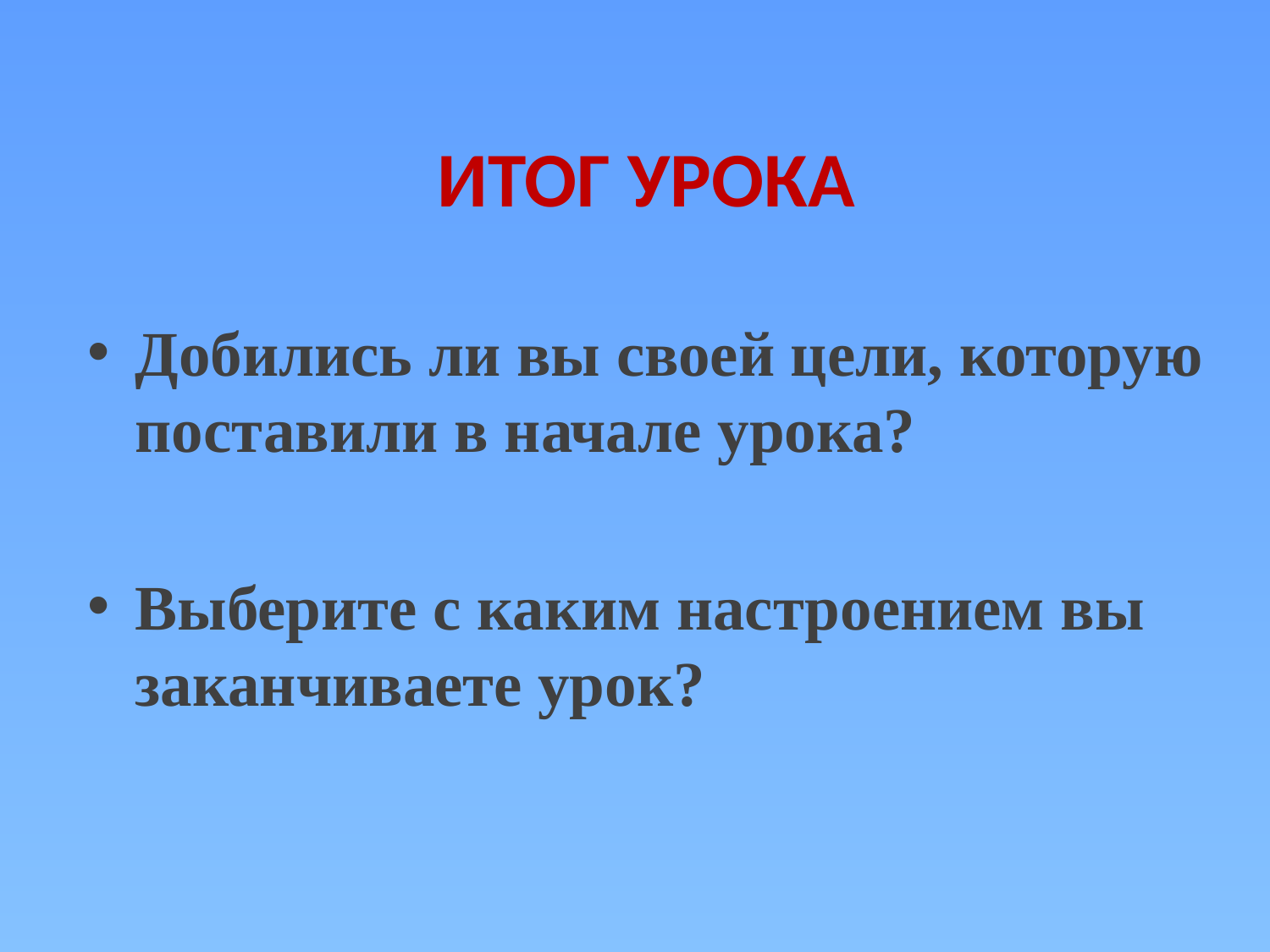

# Итог урока
Добились ли вы своей цели, которую поставили в начале урока?

Выберите с каким настроением вы заканчиваете урок?